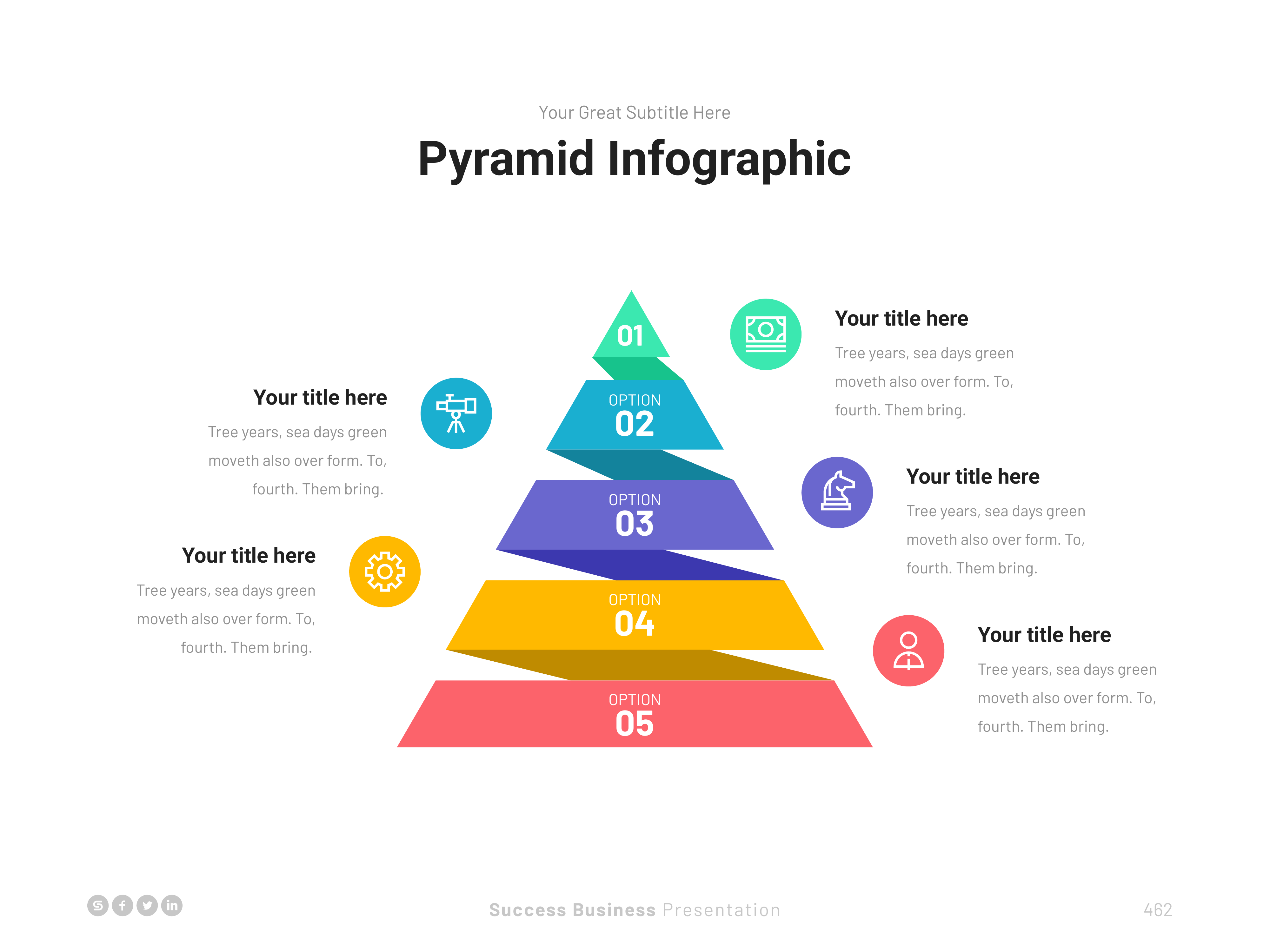

Your Great Subtitle Here
Pyramid Infographic
Your title here
Tree years, sea days green moveth also over form. To, fourth. Them bring.

01

OPTION
02

OPTION
03

OPTION
04

OPTION
05

Your title here
Tree years, sea days green moveth also over form. To, fourth. Them bring.

Your title here
Tree years, sea days green moveth also over form. To, fourth. Them bring.

Your title here
Tree years, sea days green moveth also over form. To, fourth. Them bring.

Your title here
Tree years, sea days green moveth also over form. To, fourth. Them bring.